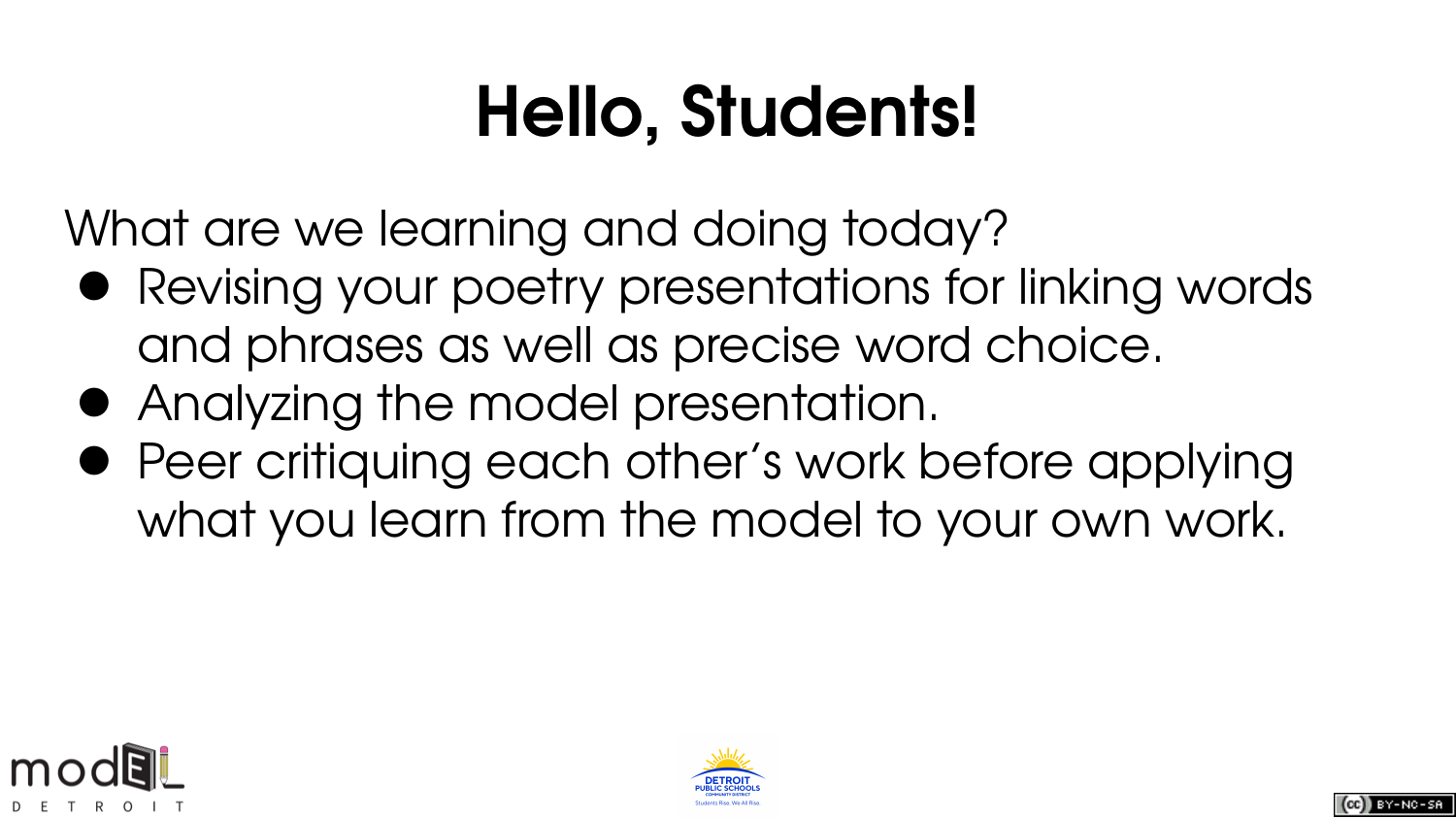

# Hello, Students!
What are we learning and doing today?
Revising your poetry presentations for linking words and phrases as well as precise word choice.
Analyzing the model presentation.
Peer critiquing each other’s work before applying what you learn from the model to your own work.